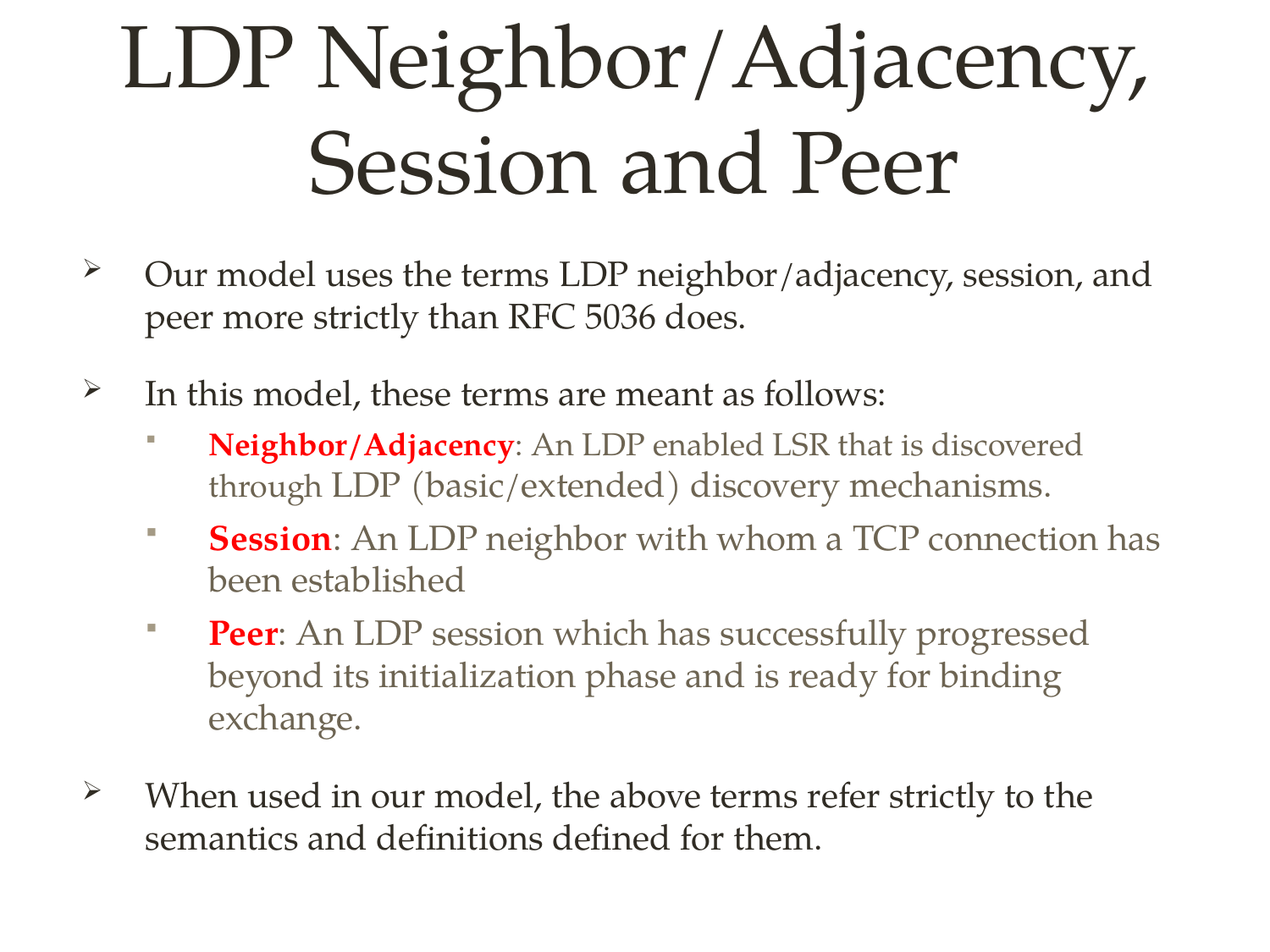

# LDP Neighbor/Adjacency, Session and Peer
Our model uses the terms LDP neighbor/adjacency, session, and  peer more strictly than RFC 5036 does.
In this model, these terms are meant as follows:
Neighbor/Adjacency: An LDP enabled LSR that is discovered through LDP (basic/extended) discovery mechanisms.
Session: An LDP neighbor with whom a TCP connection has been established
Peer: An LDP session which has successfully progressed beyond its initialization phase and is ready for binding exchange.
When used in our model, the above terms refer strictly to the semantics and definitions defined for them.